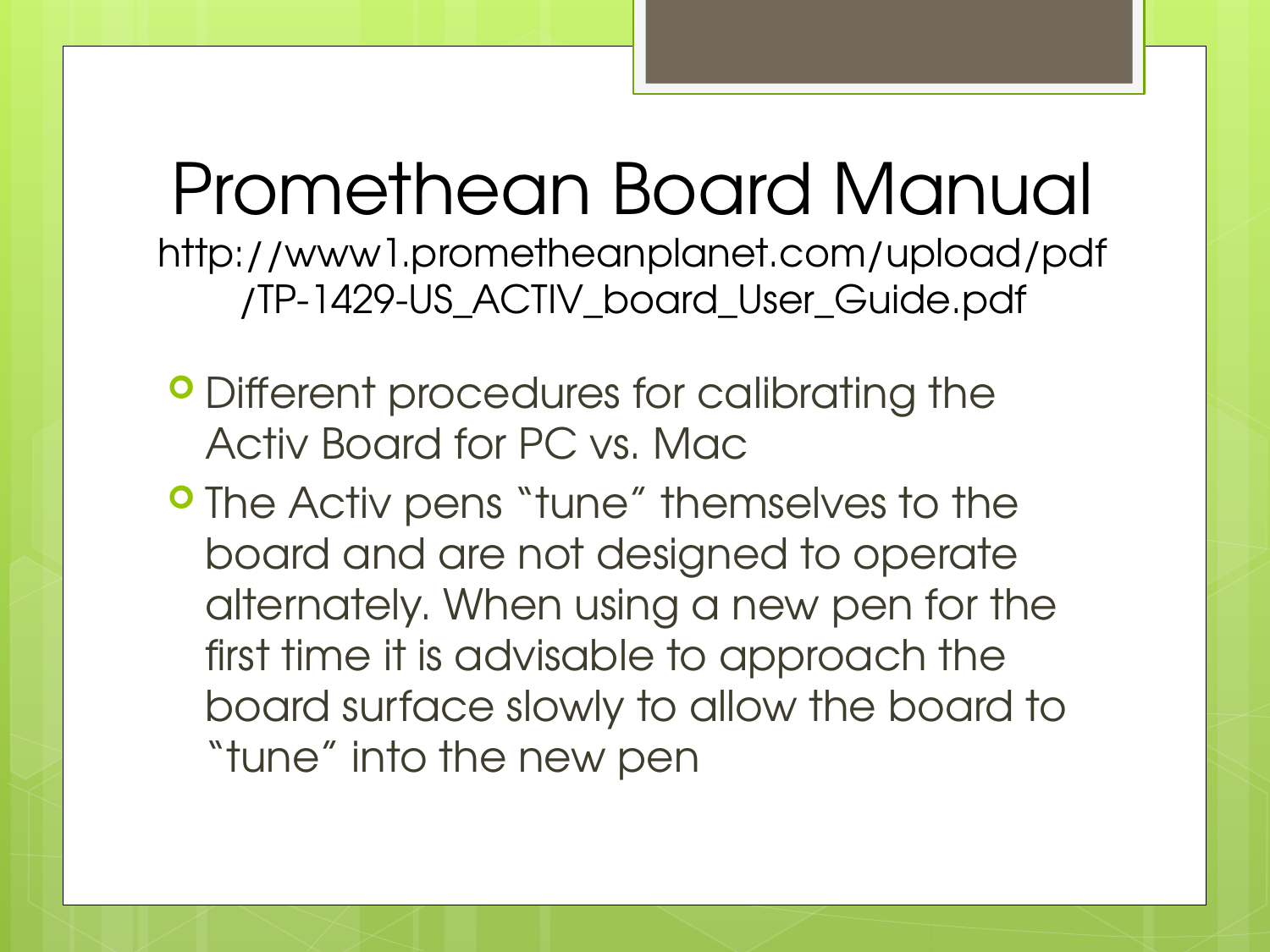

# Promethean Board Manual http://www1.prometheanplanet.com/upload/pdf/TP-1429-US_ACTIV_board_User_Guide.pdf
Different procedures for calibrating the Activ Board for PC vs. Mac
The Activ pens “tune” themselves to the board and are not designed to operate alternately. When using a new pen for the first time it is advisable to approach the board surface slowly to allow the board to “tune” into the new pen